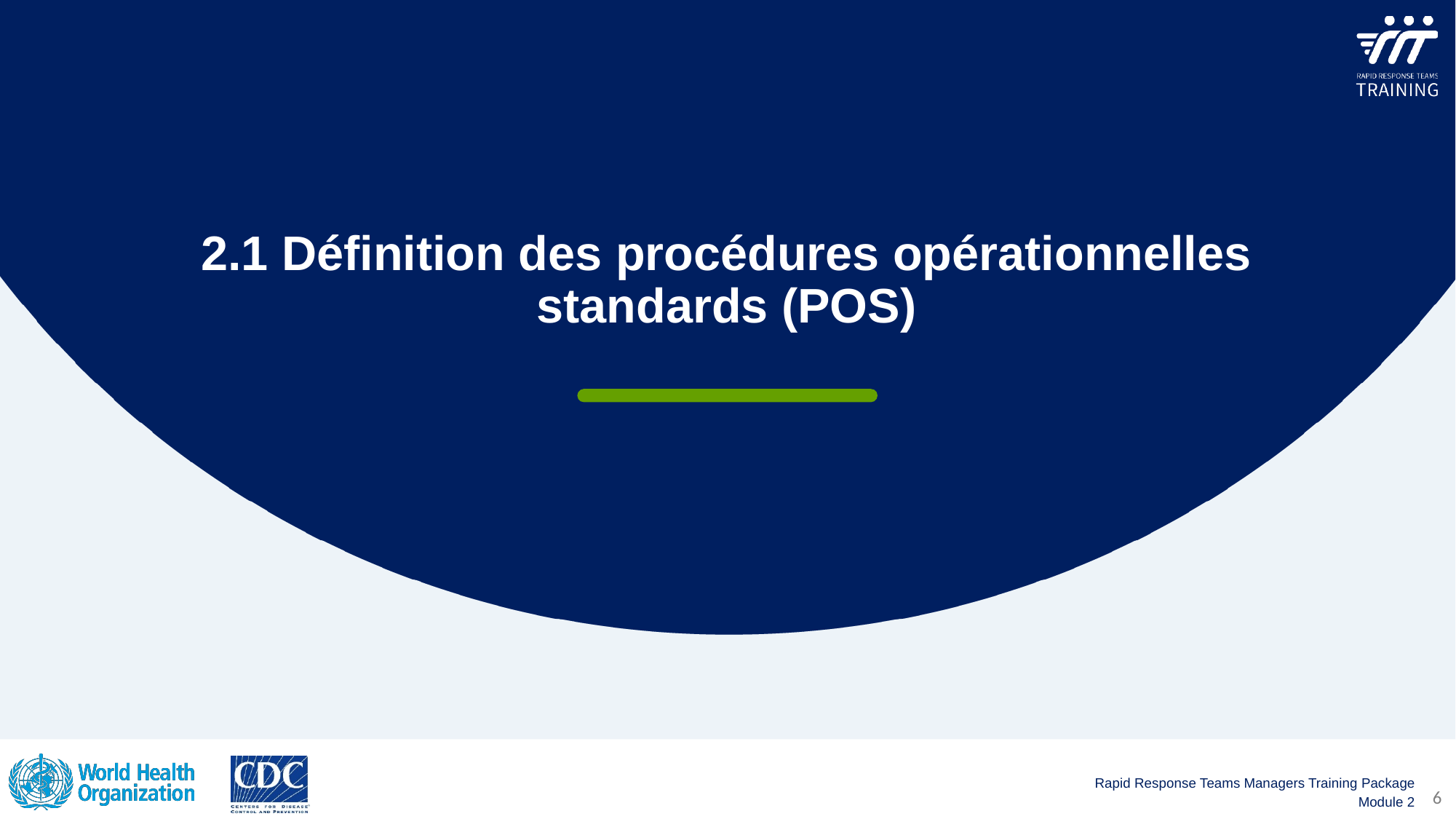

2.1 Définition des procédures opérationnelles standards (POS)
6